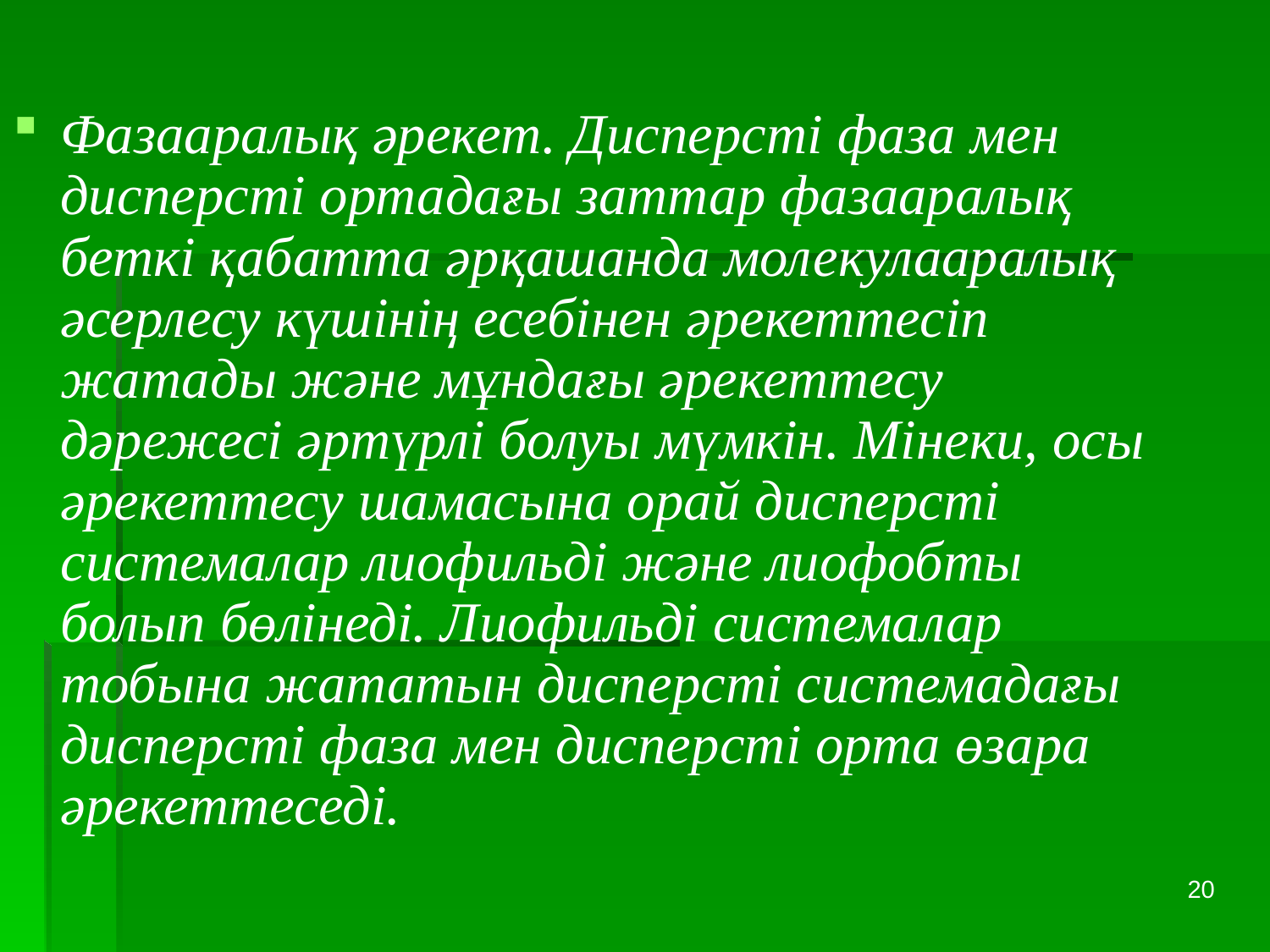

Фазааралық әрекет. Дисперсті фаза мен дисперсті ортадағы заттар фазааралық беткі қабатта әрқашанда молекулааралық әсерлесу күшінің есебінен әрекеттесіп жатады және мұндағы әрекеттесу дәрежесі әртүрлі болуы мүмкін. Мінеки, осы әрекеттесу шамасына орай дисперсті системалар лиофильді және лиофобты болып бөлінеді. Лиофильді системалар тобына жататын дисперсті системадағы дисперсті фаза мен дисперсті орта өзара әрекеттеседі.
20